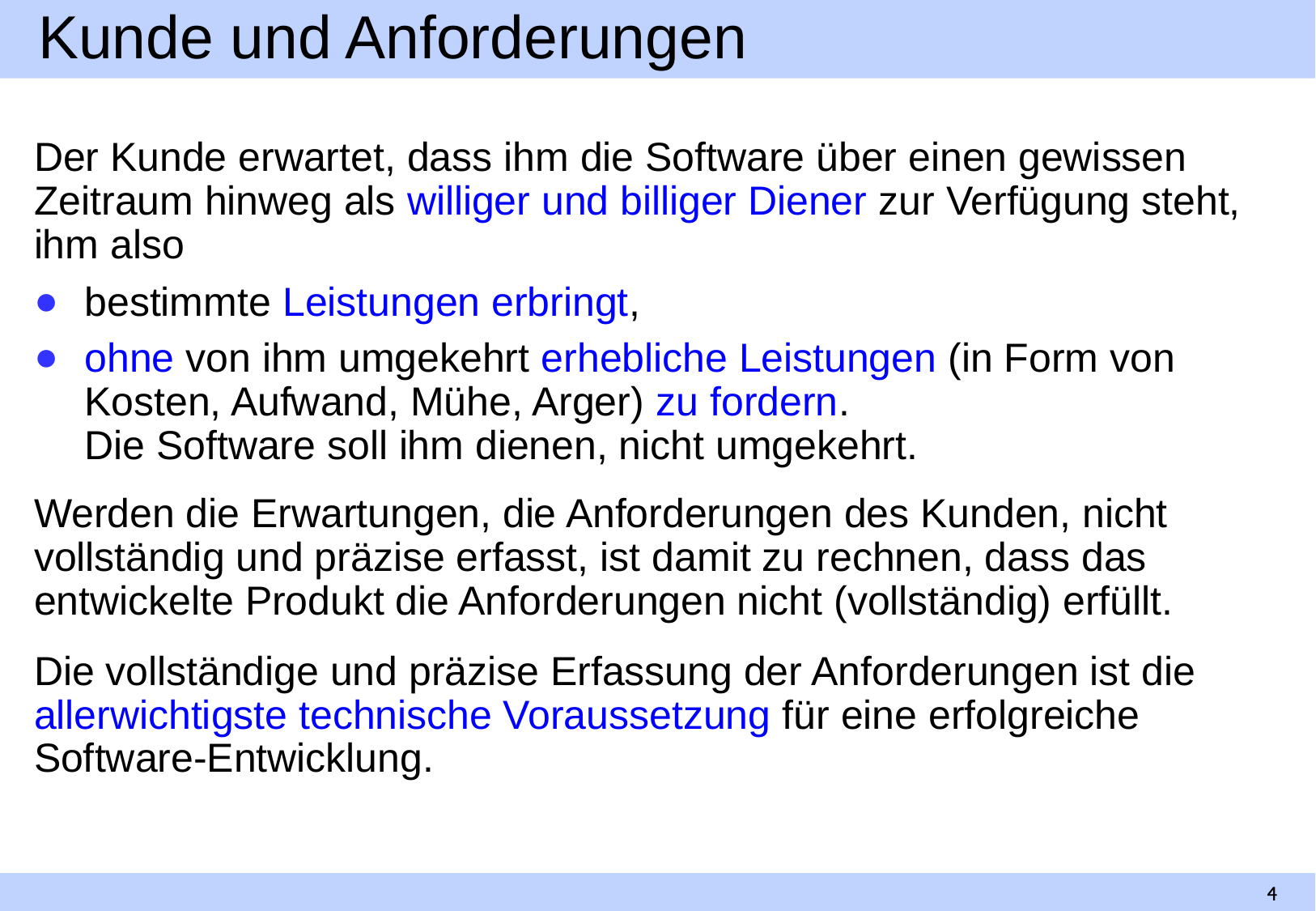

# Kunde und Anforderungen
Der Kunde erwartet, dass ihm die Software über einen gewissen Zeitraum hinweg als williger und billiger Diener zur Verfügung steht, ihm also
bestimmte Leistungen erbringt,
ohne von ihm umgekehrt erhebliche Leistungen (in Form von Kosten, Aufwand, Mühe, Arger) zu fordern.
Die Software soll ihm dienen, nicht umgekehrt.
Werden die Erwartungen, die Anforderungen des Kunden, nicht vollständig und präzise erfasst, ist damit zu rechnen, dass das entwickelte Produkt die Anforderungen nicht (vollständig) erfüllt.
Die vollständige und präzise Erfassung der Anforderungen ist die allerwichtigste technische Voraussetzung für eine erfolgreiche Software-Entwicklung.

4